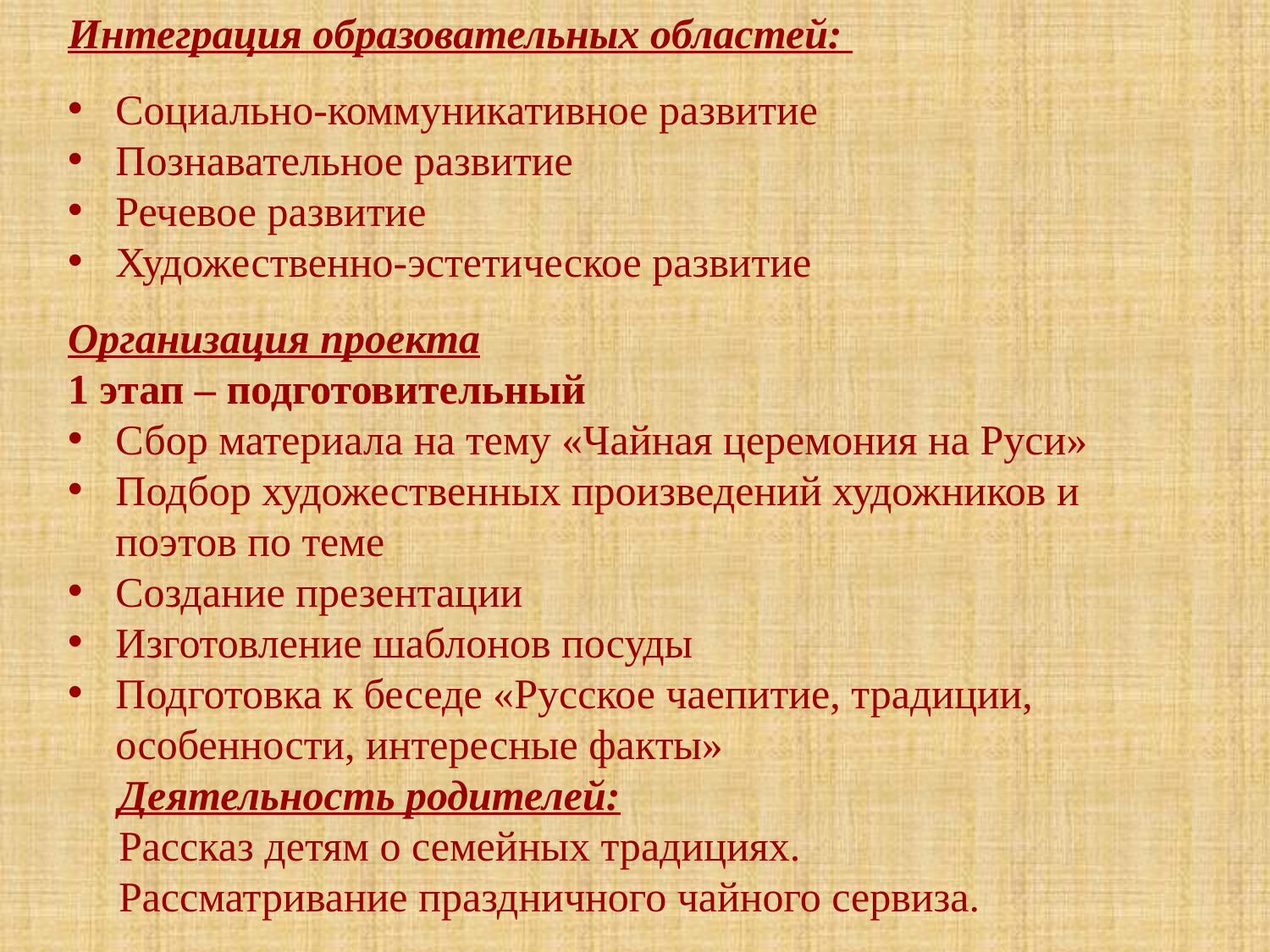

Интеграция образовательных областей:

Социально-коммуникативное развитие
Познавательное развитие
Речевое развитие
Художественно-эстетическое развитие

Организация проекта
1 этап – подготовительный
Сбор материала на тему «Чайная церемония на Руси»
Подбор художественных произведений художников и поэтов по теме
Создание презентации
Изготовление шаблонов посуды
Подготовка к беседе «Русское чаепитие, традиции, особенности, интересные факты»
Деятельность родителей:
Рассказ детям о семейных традициях.
Рассматривание праздничного чайного сервиза.